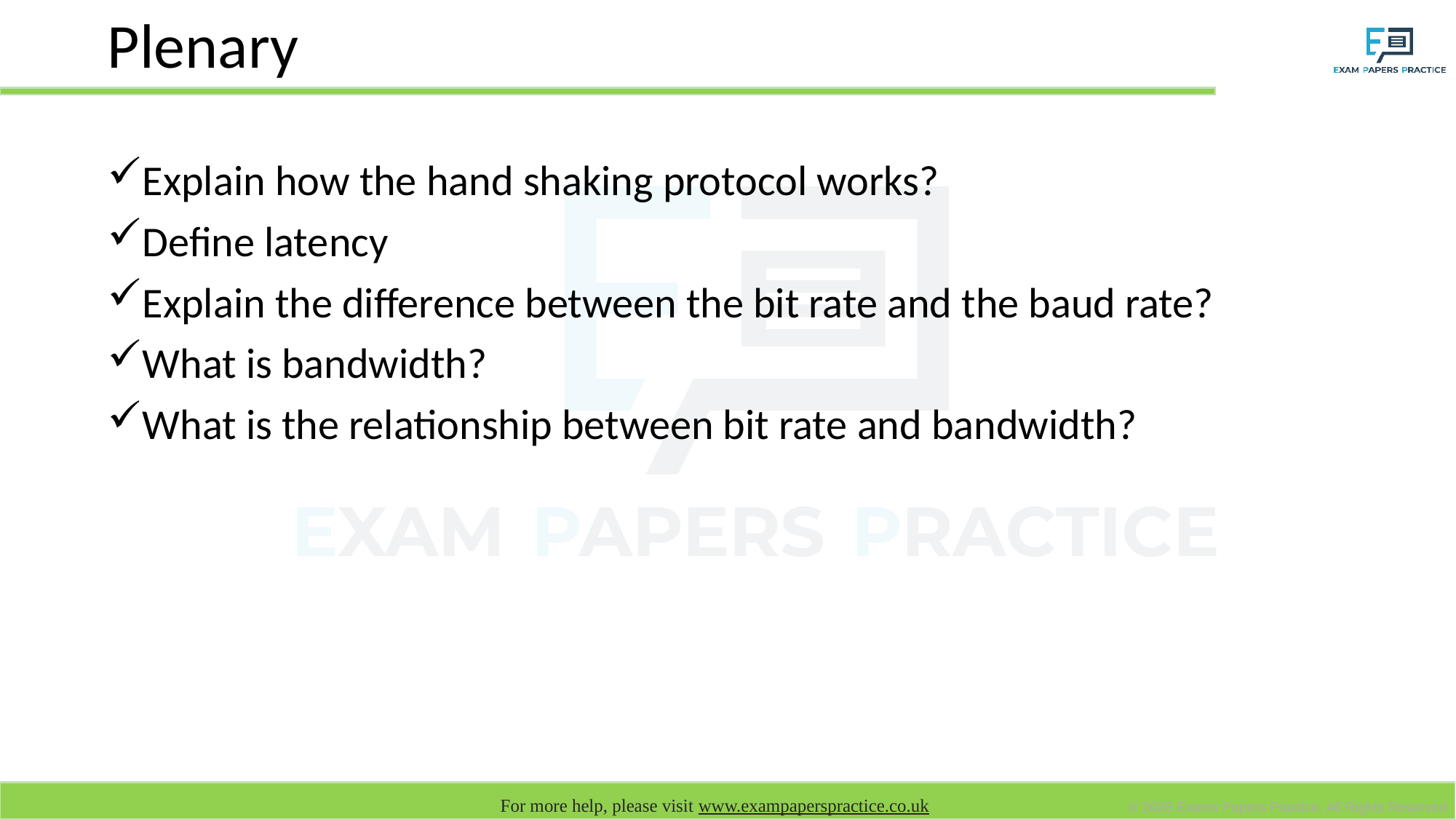

# Plenary

Explain how the hand shaking protocol works?
Define latency
Explain the difference between the bit rate and the baud rate?
What is bandwidth?
What is the relationship between bit rate and bandwidth?